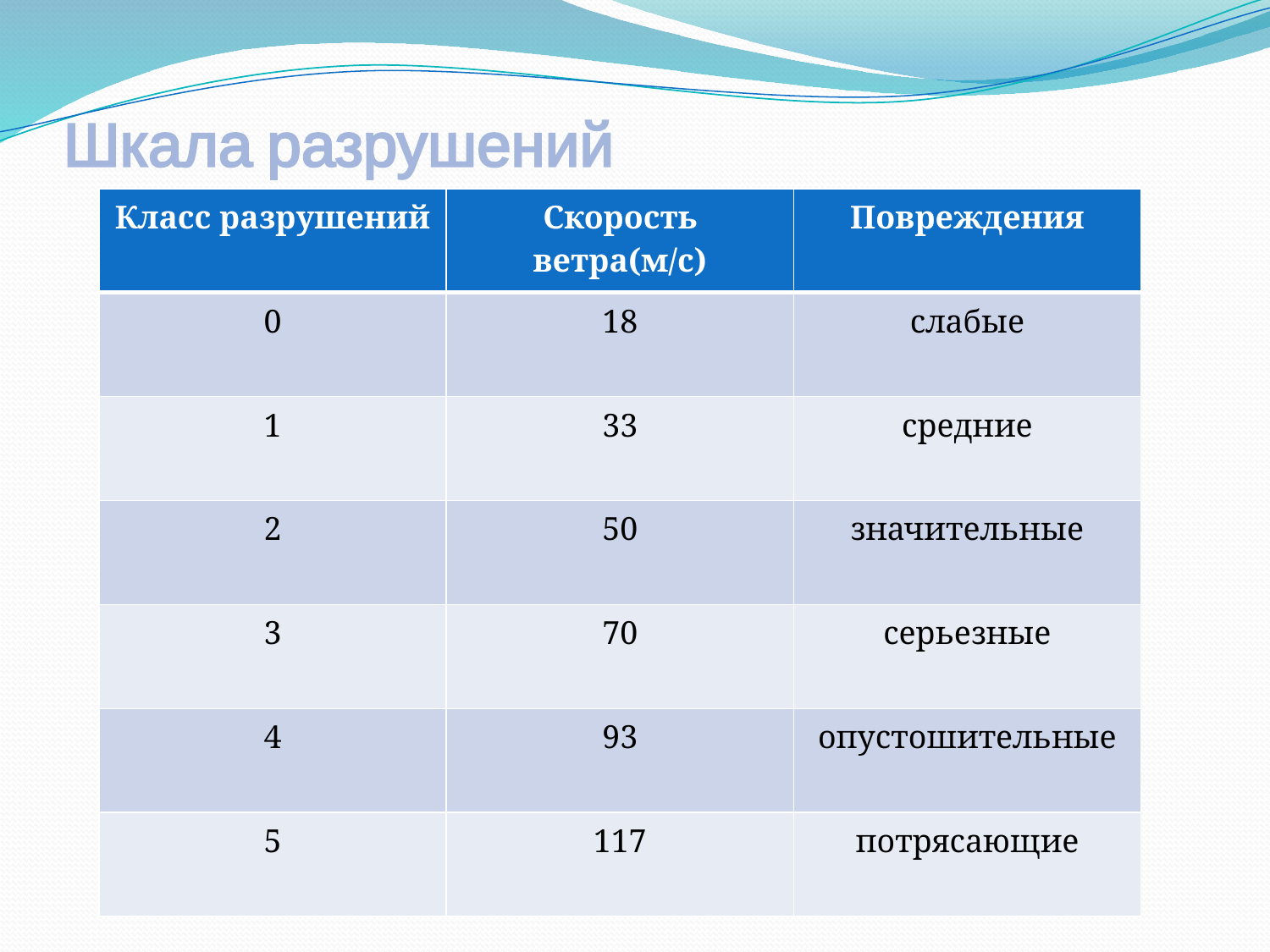

# Шкала разрушений
| Класс разрушений | Скорость ветра(м/с) | Повреждения |
| --- | --- | --- |
| 0 | 18 | слабые |
| 1 | 33 | средние |
| 2 | 50 | значительные |
| 3 | 70 | серьезные |
| 4 | 93 | опустошительные |
| 5 | 117 | потрясающие |